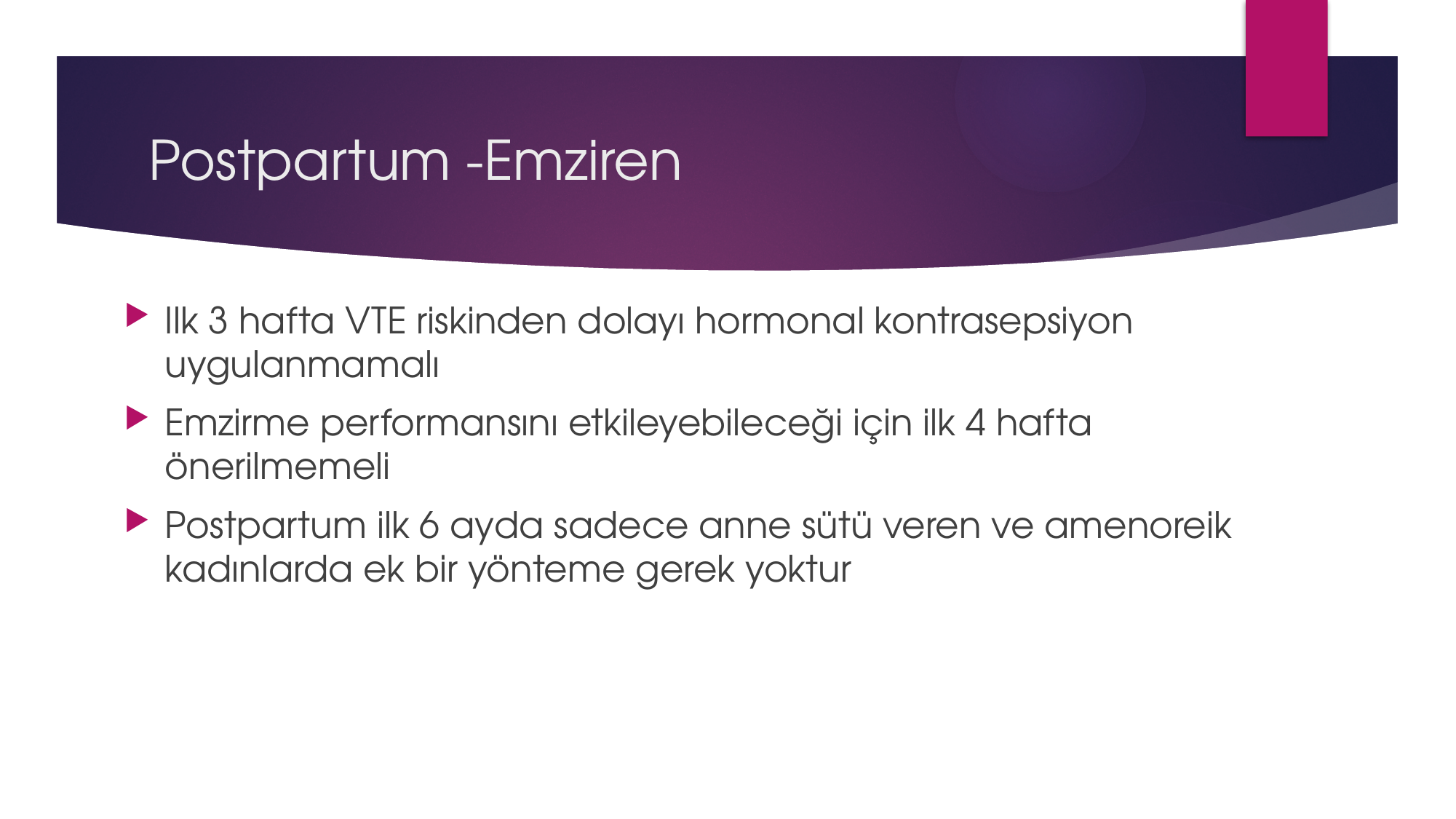

# Postpartum -Emziren
Ilk 3 hafta VTE riskinden dolayı hormonal kontrasepsiyon uygulanmamalı
Emzirme performansını etkileyebileceği için ilk 4 hafta önerilmemeli
Postpartum ilk 6 ayda sadece anne sütü veren ve amenoreik kadınlarda ek bir yönteme gerek yoktur